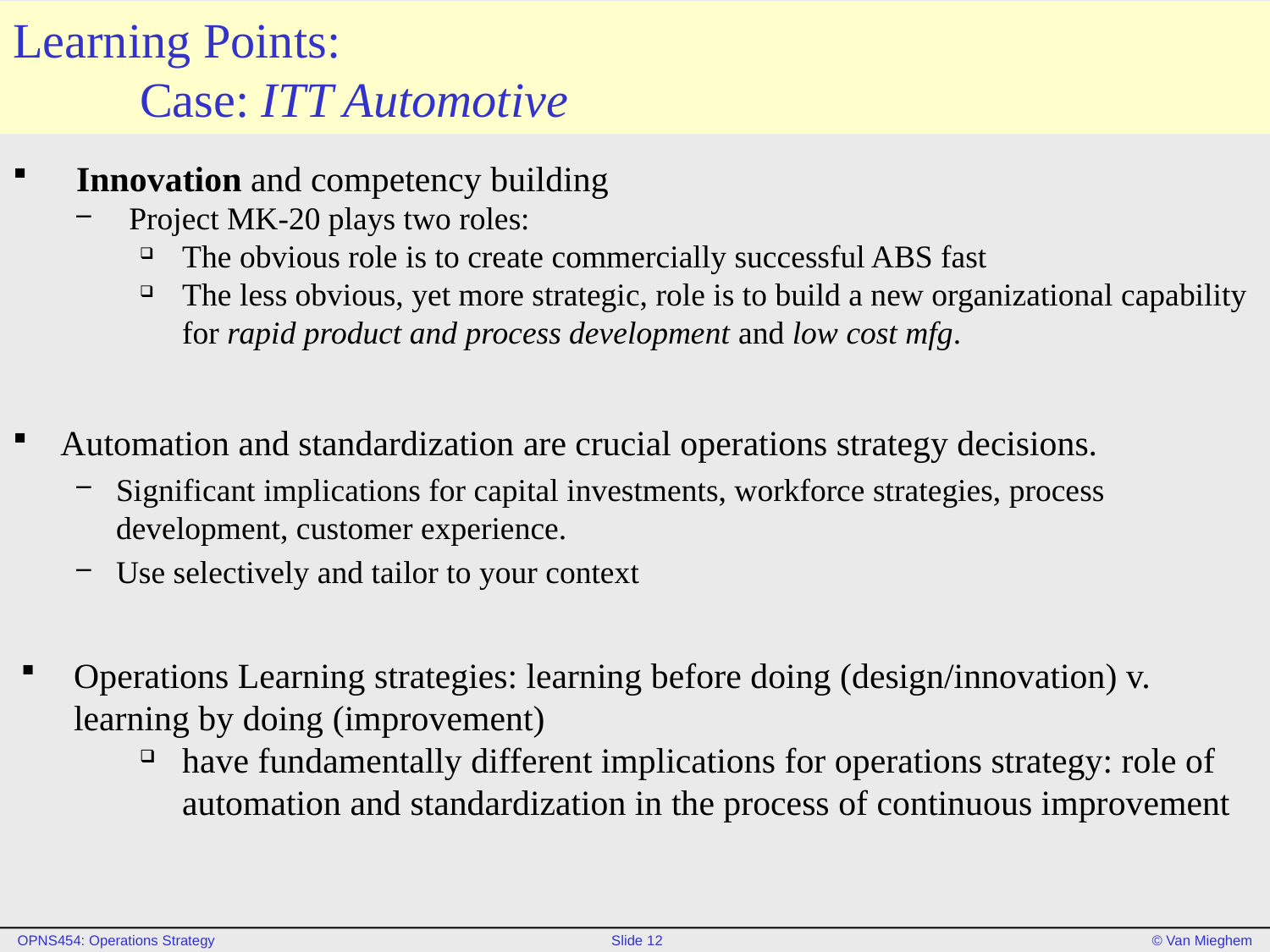

# Learning Points: Case: ITT Automotive
Innovation and competency building
Project MK-20 plays two roles:
The obvious role is to create commercially successful ABS fast
The less obvious, yet more strategic, role is to build a new organizational capability for rapid product and process development and low cost mfg.

Automation and standardization are crucial operations strategy decisions.
Significant implications for capital investments, workforce strategies, process development, customer experience.
Use selectively and tailor to your context

Operations Learning strategies: learning before doing (design/innovation) v. learning by doing (improvement)
have fundamentally different implications for operations strategy: role of automation and standardization in the process of continuous improvement